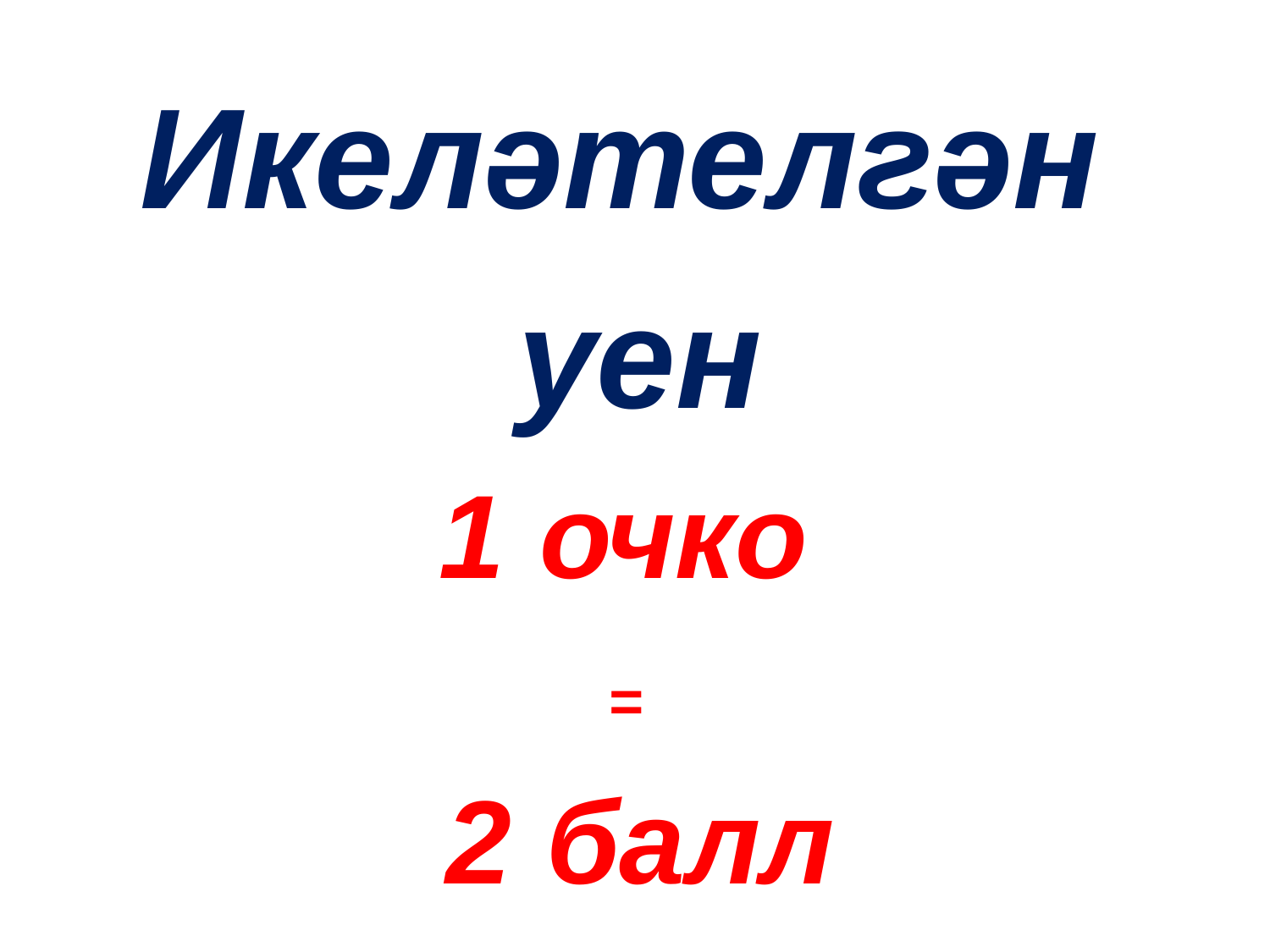

Икеләтелгән
уен
1 очко
=
2 балл